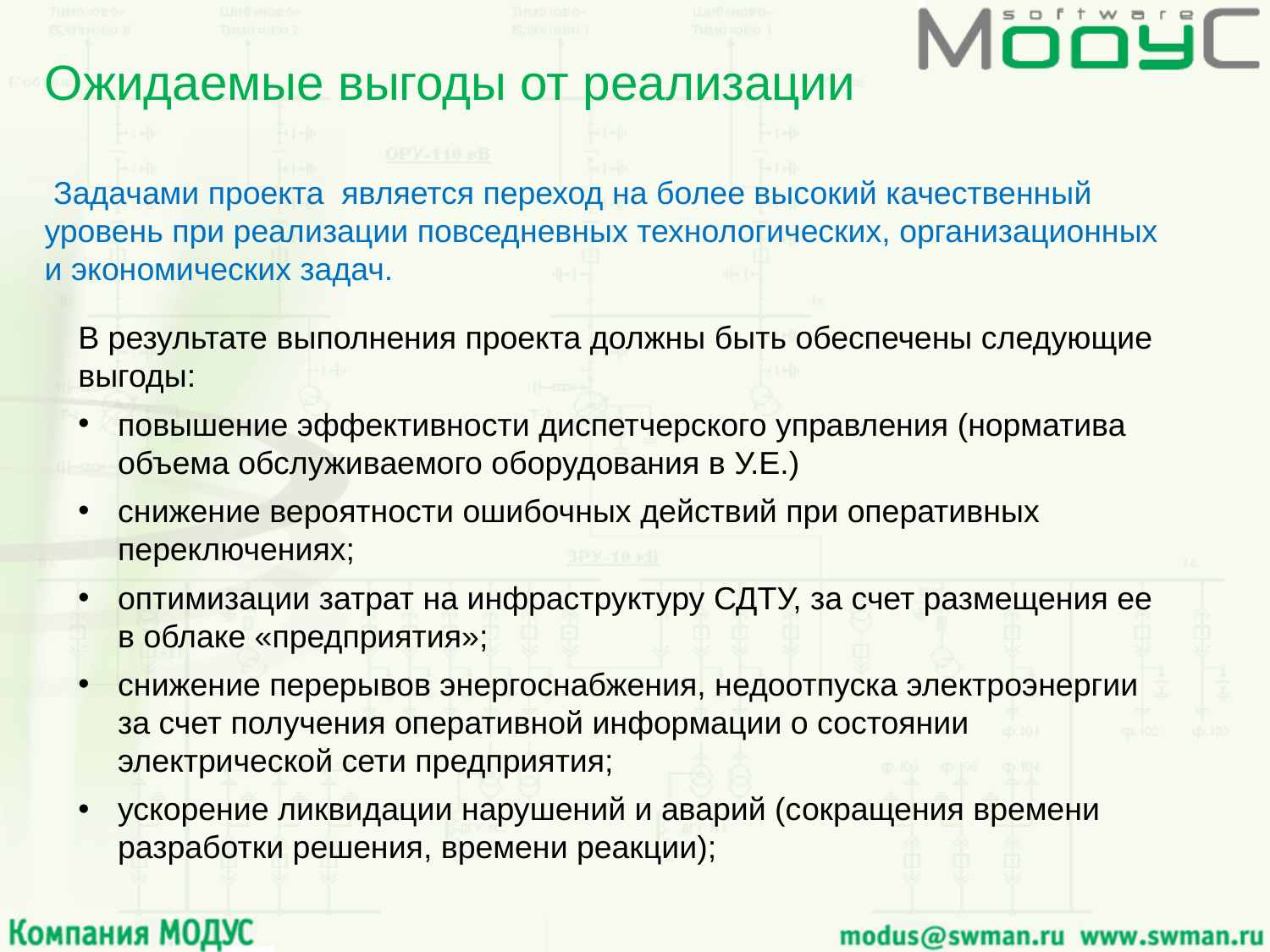

# Ожидаемые выгоды от реализации
 Задачами проекта  является переход на более высокий качественный уровень при реализации повседневных технологических, организационных и экономических задач.
В результате выполнения проекта должны быть обеспечены следующие выгоды:
повышение эффективности диспетчерского управления (норматива объема обслуживаемого оборудования в У.Е.)
снижение вероятности ошибочных действий при оперативных переключениях;
оптимизации затрат на инфраструктуру СДТУ, за счет размещения ее в облаке «предприятия»;
снижение перерывов энергоснабжения, недоотпуска электроэнергии за счет получения оперативной информации о состоянии электрической сети предприятия;
ускорение ликвидации нарушений и аварий (сокращения времени разработки решения, времени реакции);